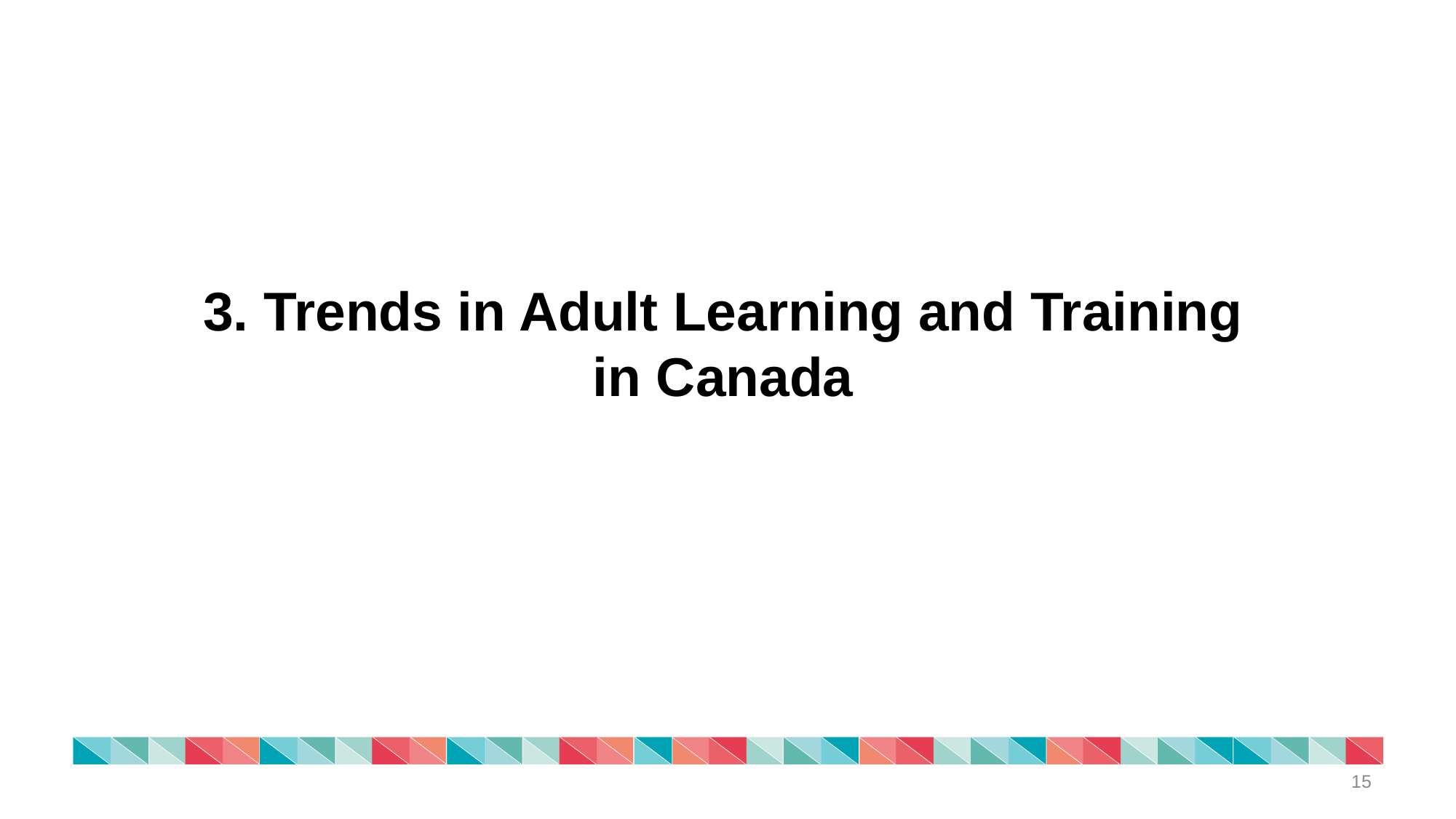

3. Trends in Adult Learning and Training in Canada
15